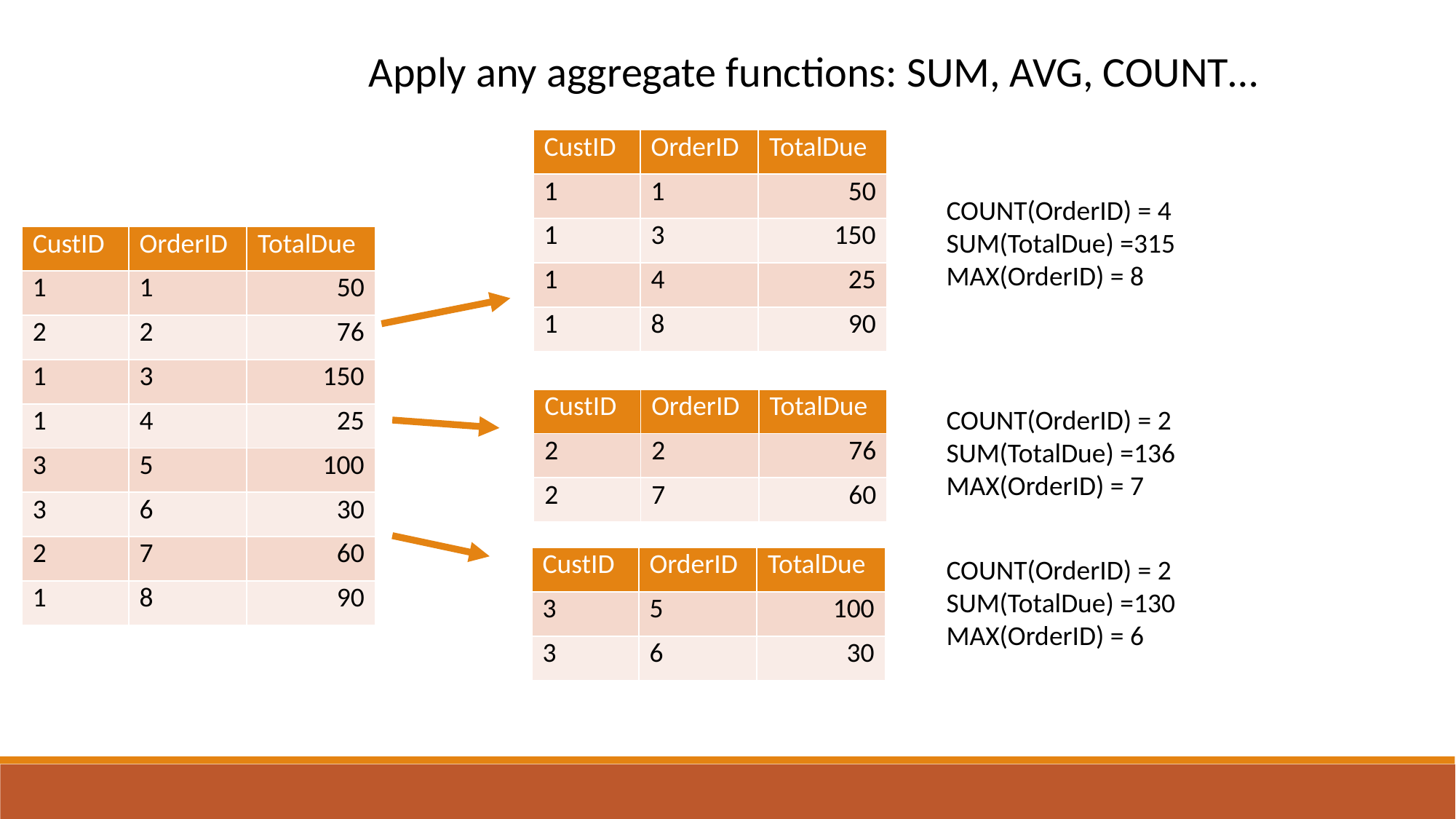

Apply any aggregate functions: SUM, AVG, COUNT…
| CustID | OrderID | TotalDue |
| --- | --- | --- |
| 1 | 1 | 50 |
| 1 | 3 | 150 |
| 1 | 4 | 25 |
| 1 | 8 | 90 |
COUNT(OrderID) = 4
SUM(TotalDue) =315
MAX(OrderID) = 8
| CustID | OrderID | TotalDue |
| --- | --- | --- |
| 1 | 1 | 50 |
| 2 | 2 | 76 |
| 1 | 3 | 150 |
| 1 | 4 | 25 |
| 3 | 5 | 100 |
| 3 | 6 | 30 |
| 2 | 7 | 60 |
| 1 | 8 | 90 |
| CustID | OrderID | TotalDue |
| --- | --- | --- |
| 2 | 2 | 76 |
| 2 | 7 | 60 |
COUNT(OrderID) = 2
SUM(TotalDue) =136
MAX(OrderID) = 7
COUNT(OrderID) = 2
SUM(TotalDue) =130
MAX(OrderID) = 6
| CustID | OrderID | TotalDue |
| --- | --- | --- |
| 3 | 5 | 100 |
| 3 | 6 | 30 |